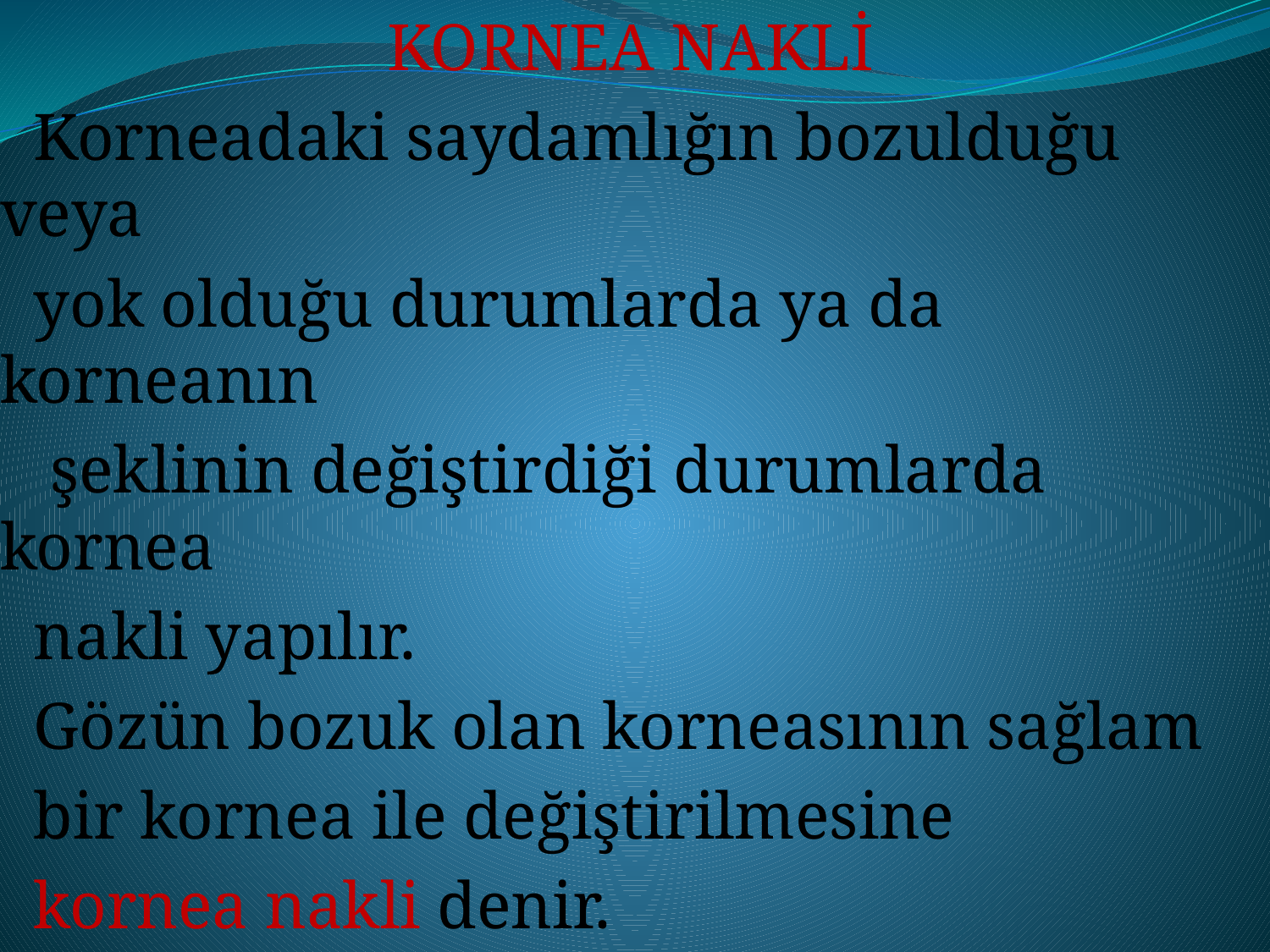

KORNEA NAKLİ
  Korneadaki saydamlığın bozulduğu veya
  yok olduğu durumlarda ya da korneanın
   şeklinin değiştirdiği durumlarda kornea
  nakli yapılır.
  Gözün bozuk olan korneasının sağlam
  bir kornea ile değiştirilmesine
  kornea nakli denir.
#